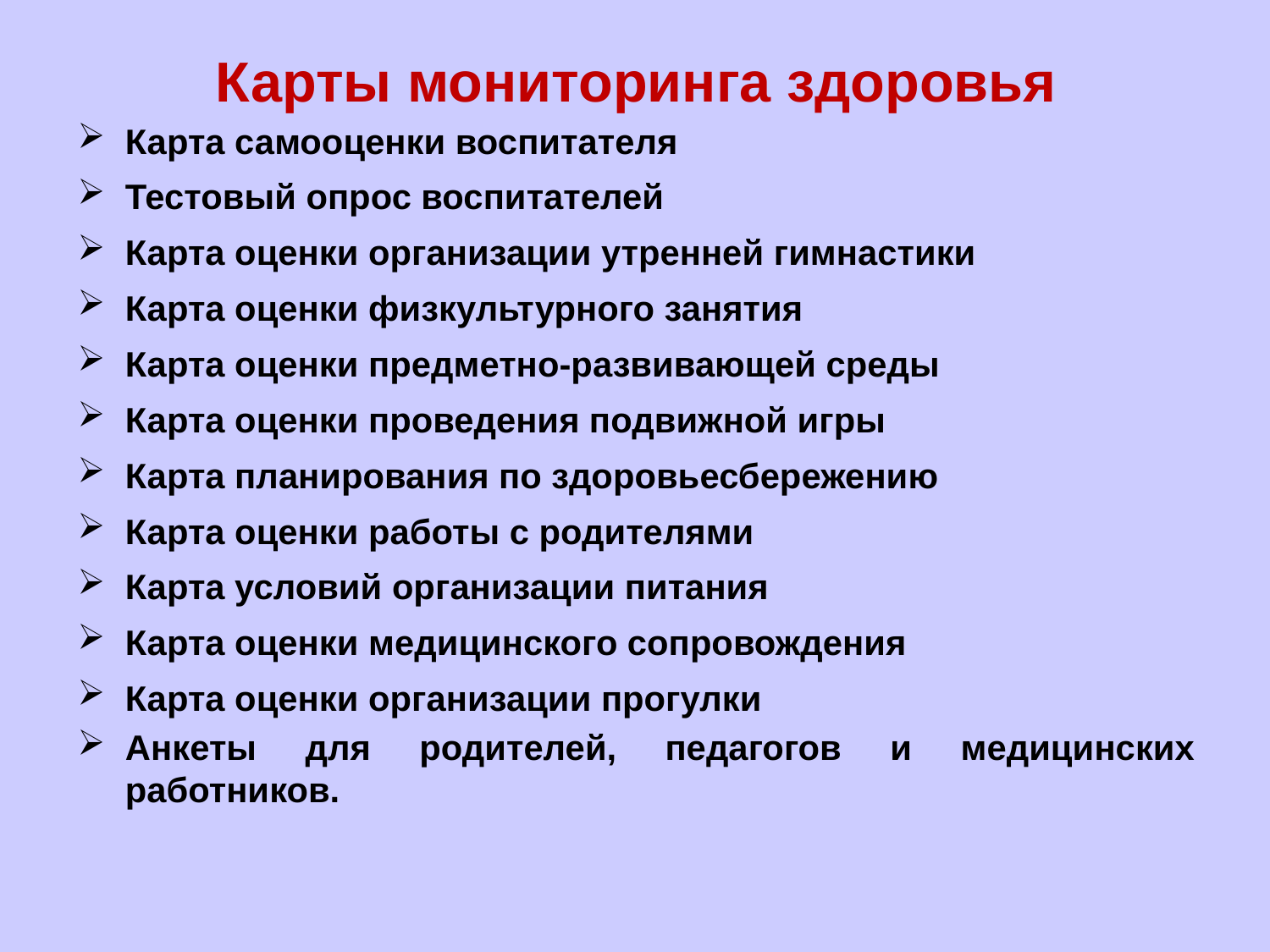

# Карты мониторинга здоровья
Карта самооценки воспитателя
Тестовый опрос воспитателей
Карта оценки организации утренней гимнастики
Карта оценки физкультурного занятия
Карта оценки предметно-развивающей среды
Карта оценки проведения подвижной игры
Карта планирования по здоровьесбережению
Карта оценки работы с родителями
Карта условий организации питания
Карта оценки медицинского сопровождения
Карта оценки организации прогулки
Анкеты для родителей, педагогов и медицинских работников.